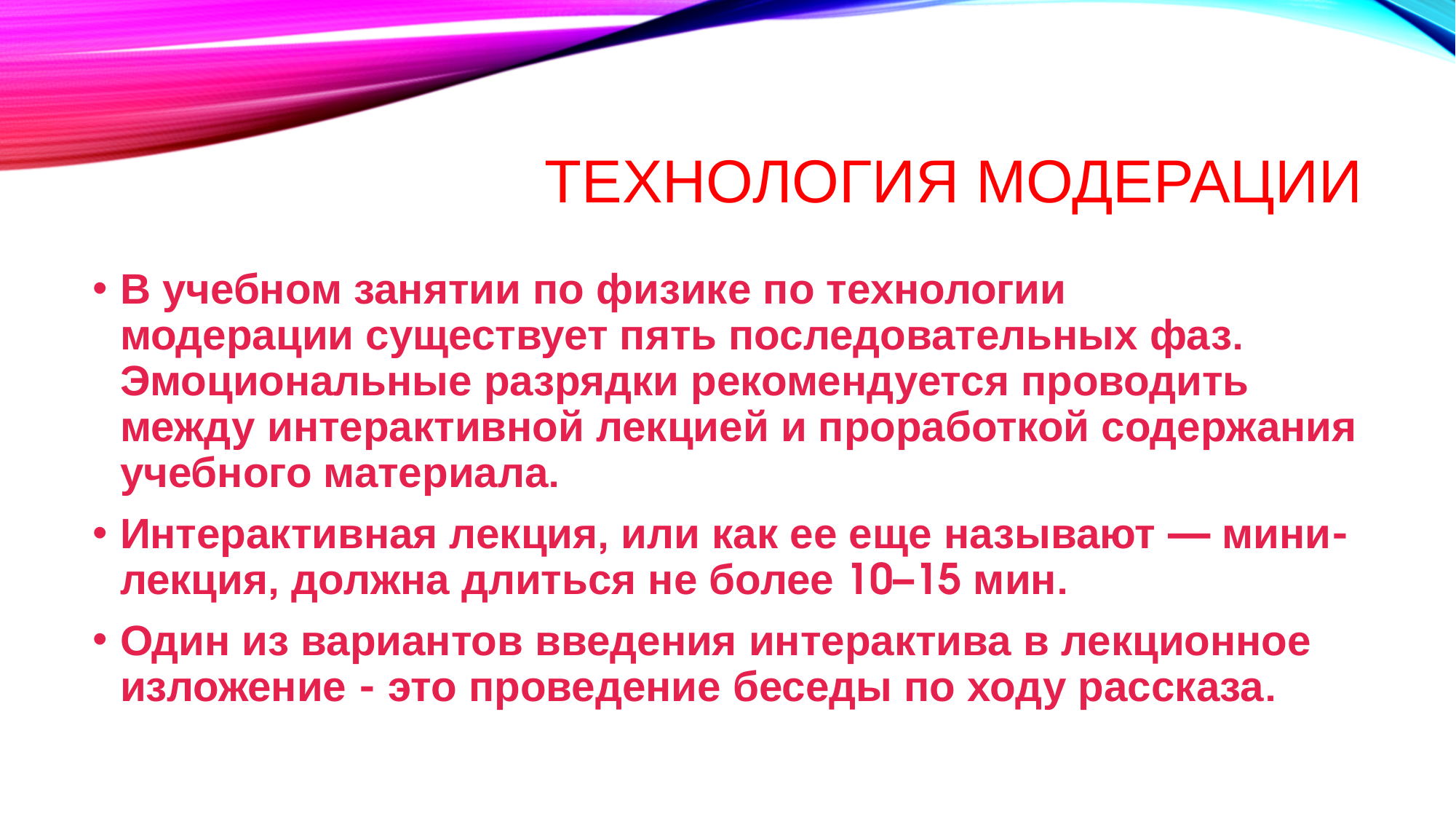

# ТЕХНОЛОГИЯ МОДЕРАЦИИ
В учебном занятии по физике по технологии модерации существует пять последовательных фаз. Эмоциональные разрядки рекомендуется проводить между интерактивной лекцией и проработкой содержания учебного материала.
Интерактивная лекция, или как ее еще называют — мини-лекция, должна длиться не более 10–15 мин.
Один из вариантов введения интерактива в лекционное изложение - это проведение беседы по ходу рассказа.